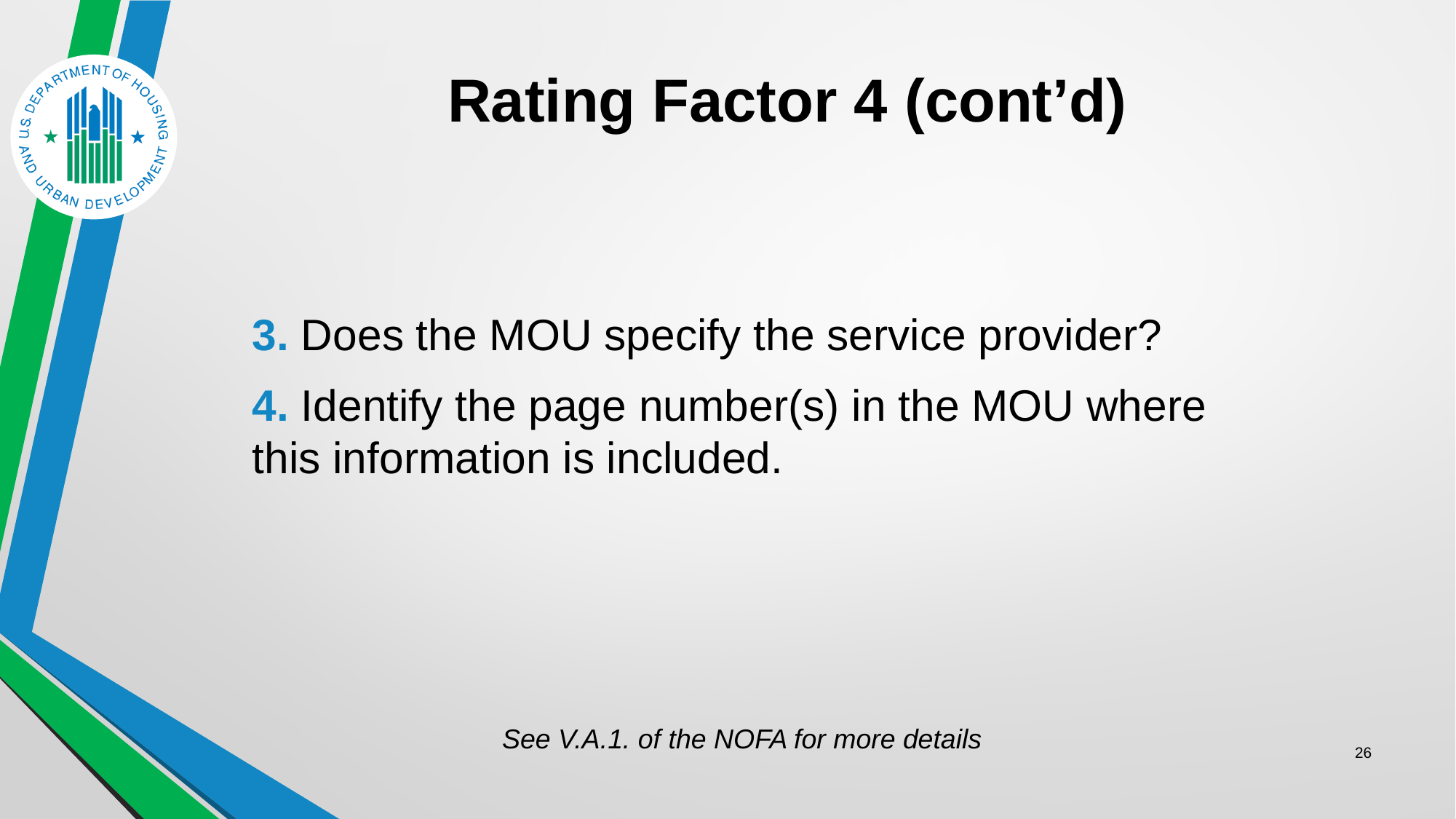

# Rating Factor 4 (cont’d)
3. Does the MOU specify the service provider?
4. Identify the page number(s) in the MOU where this information is included.

See V.A.1. of the NOFA for more details
26